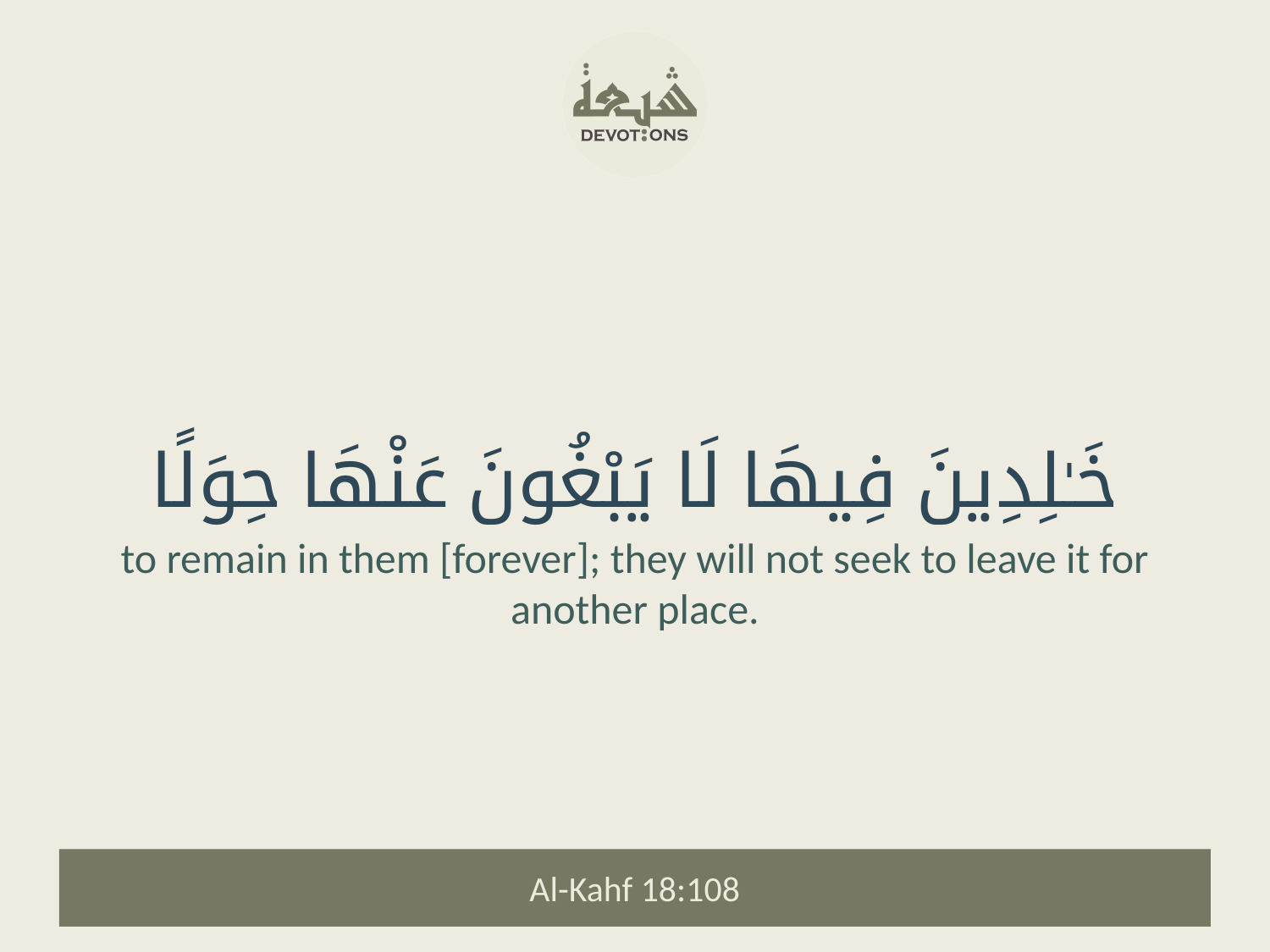

خَـٰلِدِينَ فِيهَا لَا يَبْغُونَ عَنْهَا حِوَلًا
to remain in them [forever]; they will not seek to leave it for another place.
Al-Kahf 18:108